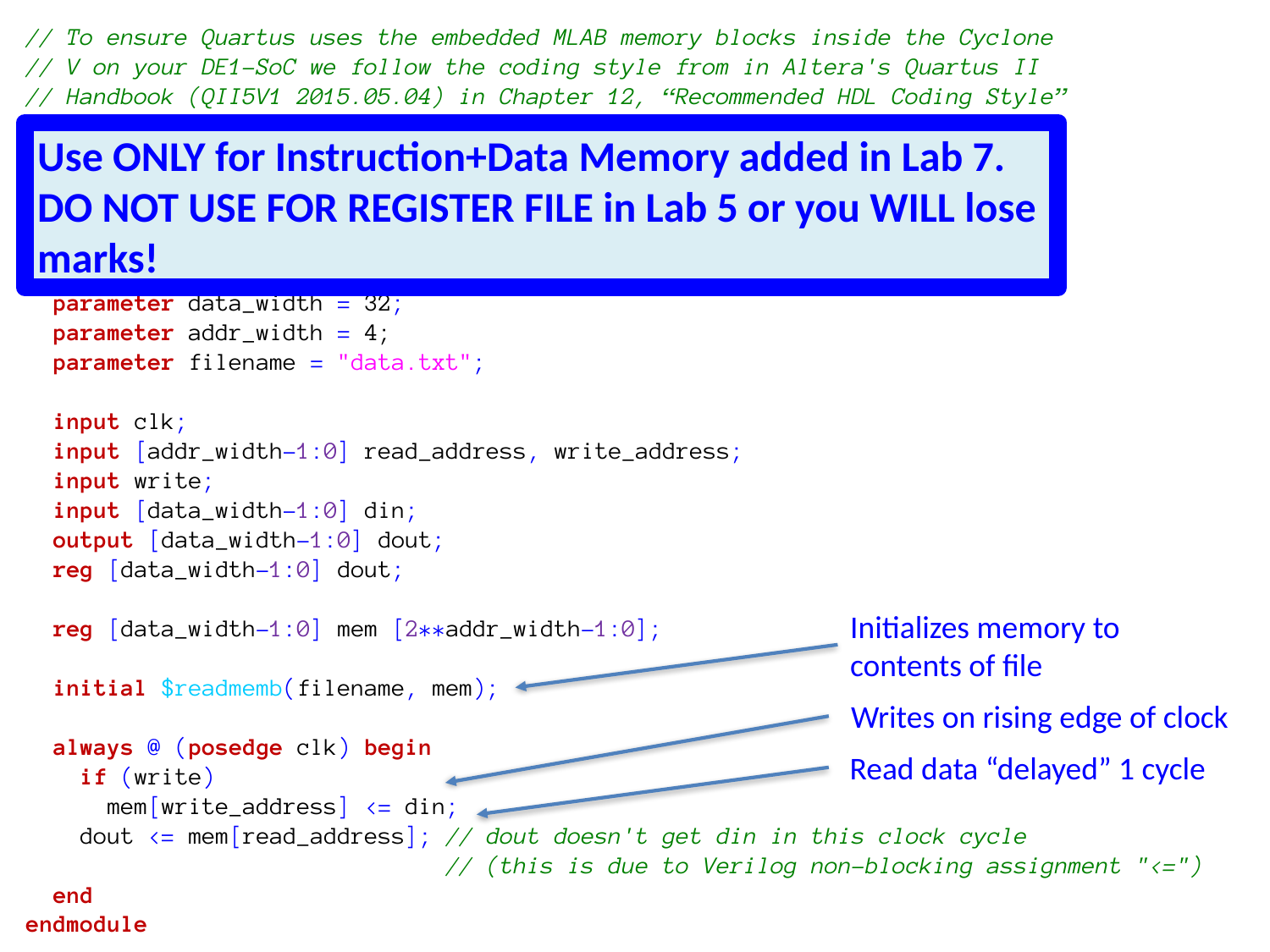

// To ensure Quartus uses the embedded MLAB memory blocks inside the Cyclone
// V on your DE1-SoC we follow the coding style from in Altera's Quartus II
// Handbook (QII5V1 2015.05.04) in Chapter 12, “Recommended HDL Coding Style”
//
// 1. "Example 12-11: Verilog Single Clock Simple Dual-Port Synchronous RAM
//     with Old Data Read-During-Write Behavior"
// 2. "Example 12-29: Verilog HDL RAM Initialized with the readmemb Command"

module RAM(clk,read_address,write_address,write,din,dout);
  parameter data_width = 32;
  parameter addr_width = 4;
  parameter filename = "data.txt";

  input clk;
  input [addr_width-1:0] read_address, write_address;
  input write;
  input [data_width-1:0] din;
  output [data_width-1:0] dout;
  reg [data_width-1:0] dout;

  reg [data_width-1:0] mem [2**addr_width-1:0];

  initial $readmemb(filename, mem);

  always @ (posedge clk) begin
    if (write)
      mem[write_address] <= din;
    dout <= mem[read_address]; // dout doesn't get din in this clock cycle
                               // (this is due to Verilog non-blocking assignment "<=")
  end
endmodule
Use ONLY for Instruction+Data Memory added in Lab 7.
DO NOT USE FOR REGISTER FILE in Lab 5 or you WILL lose marks!
Initializes memory to
contents of file
Writes on rising edge of clock
Read data “delayed” 1 cycle